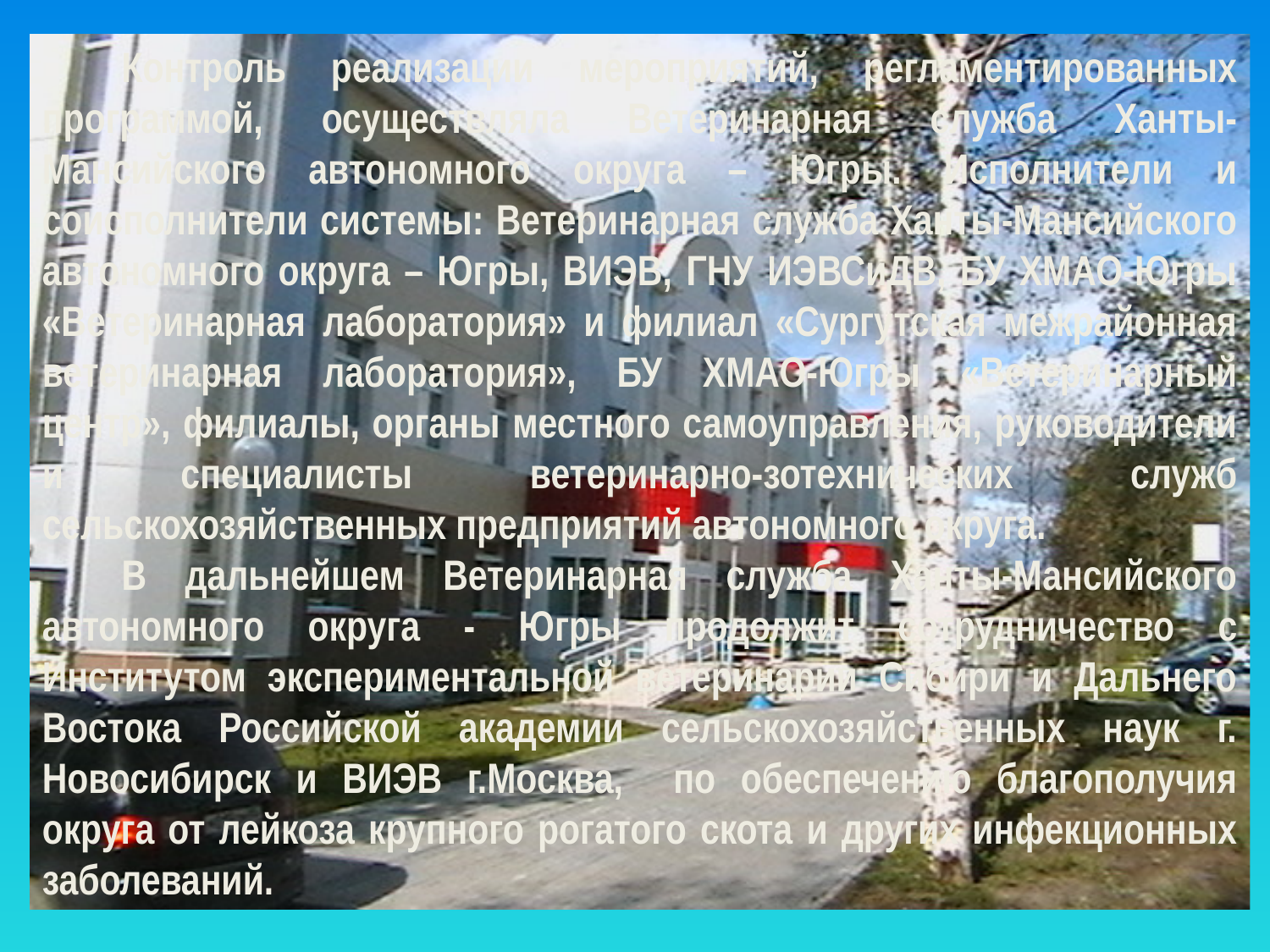

Контроль реализации мероприятий, регламентированных программой, осуществляла Ветеринарная служба Ханты-Мансийского автономного округа – Югры. Исполнители и соисполнители системы: Ветеринарная служба Ханты-Мансийского автономного округа – Югры, ВИЭВ, ГНУ ИЭВСиДВ, БУ ХМАО-Югры «Ветеринарная лаборатория» и филиал «Сургутская межрайонная ветеринарная лаборатория», БУ ХМАО-Югры «Ветеринарный центр», филиалы, органы местного самоуправления, руководители и специалисты ветеринарно-зотехнических служб сельскохозяйственных предприятий автономного округа.
В дальнейшем Ветеринарная служба Ханты-Мансийского автономного округа - Югры продолжит сотрудничество с Институтом экспериментальной ветеринарии Сибири и Дальнего Востока Российской академии сельскохозяйственных наук г. Новосибирск и ВИЭВ г.Москва,  по обеспечению благополучия округа от лейкоза крупного рогатого скота и других инфекционных заболеваний.